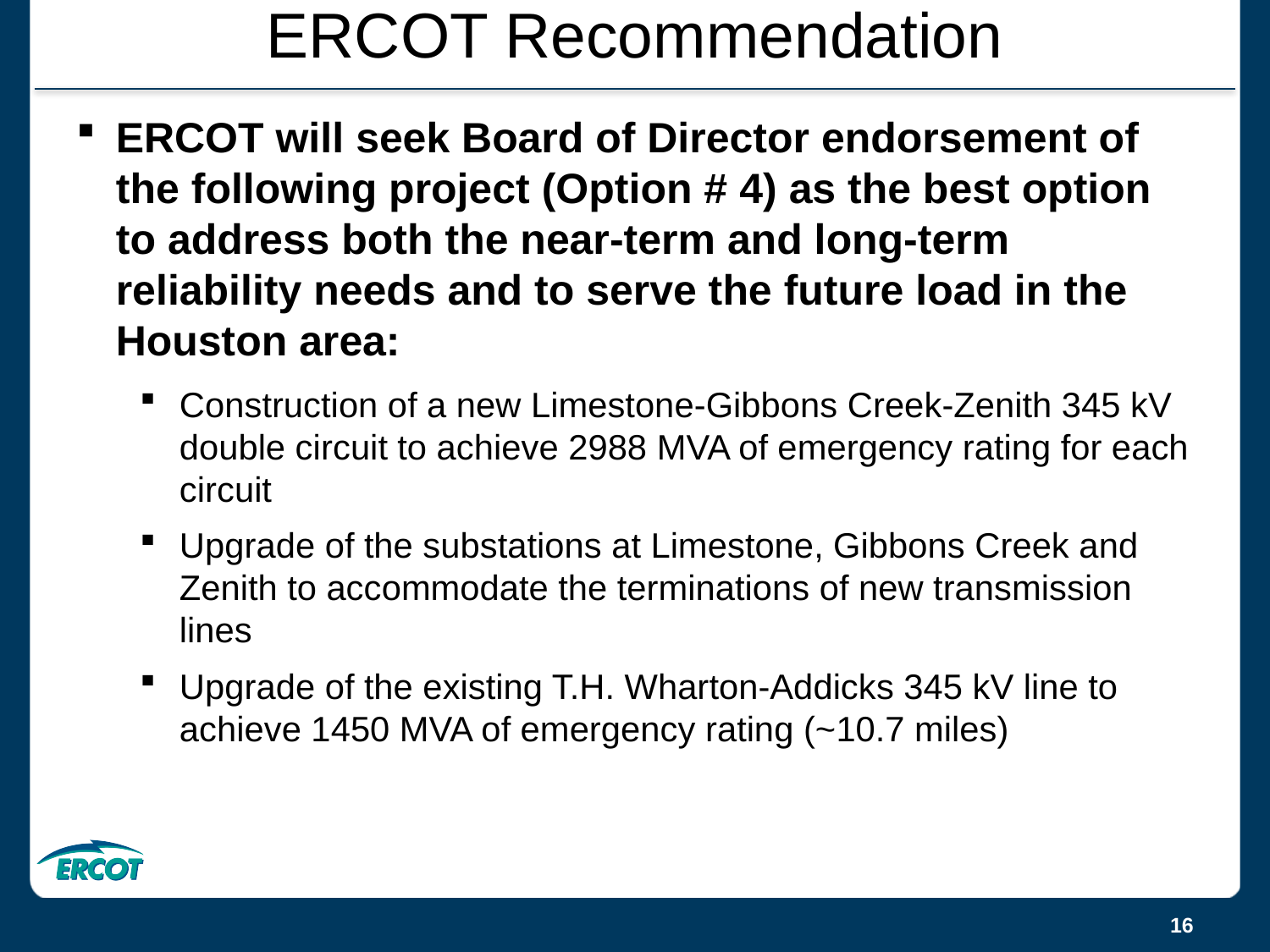

# ERCOT Recommendation
ERCOT will seek Board of Director endorsement of the following project (Option # 4) as the best option to address both the near-term and long-term reliability needs and to serve the future load in the Houston area:
Construction of a new Limestone-Gibbons Creek-Zenith 345 kV double circuit to achieve 2988 MVA of emergency rating for each circuit
Upgrade of the substations at Limestone, Gibbons Creek and Zenith to accommodate the terminations of new transmission lines
Upgrade of the existing T.H. Wharton-Addicks 345 kV line to achieve 1450 MVA of emergency rating (~10.7 miles)
16